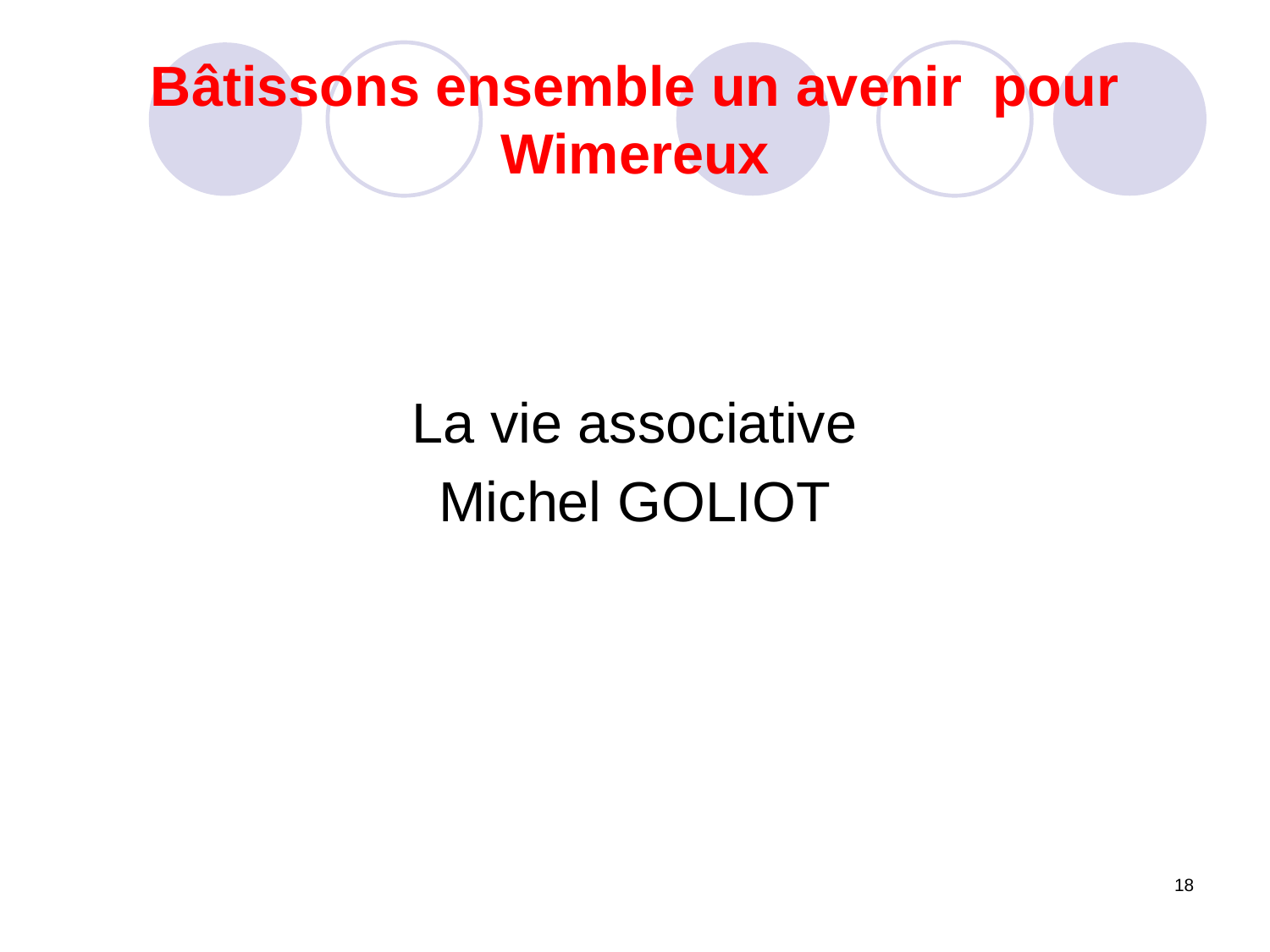

# Bâtissons ensemble un avenir  pour Wimereux

La vie associative
Michel GOLIOT
18